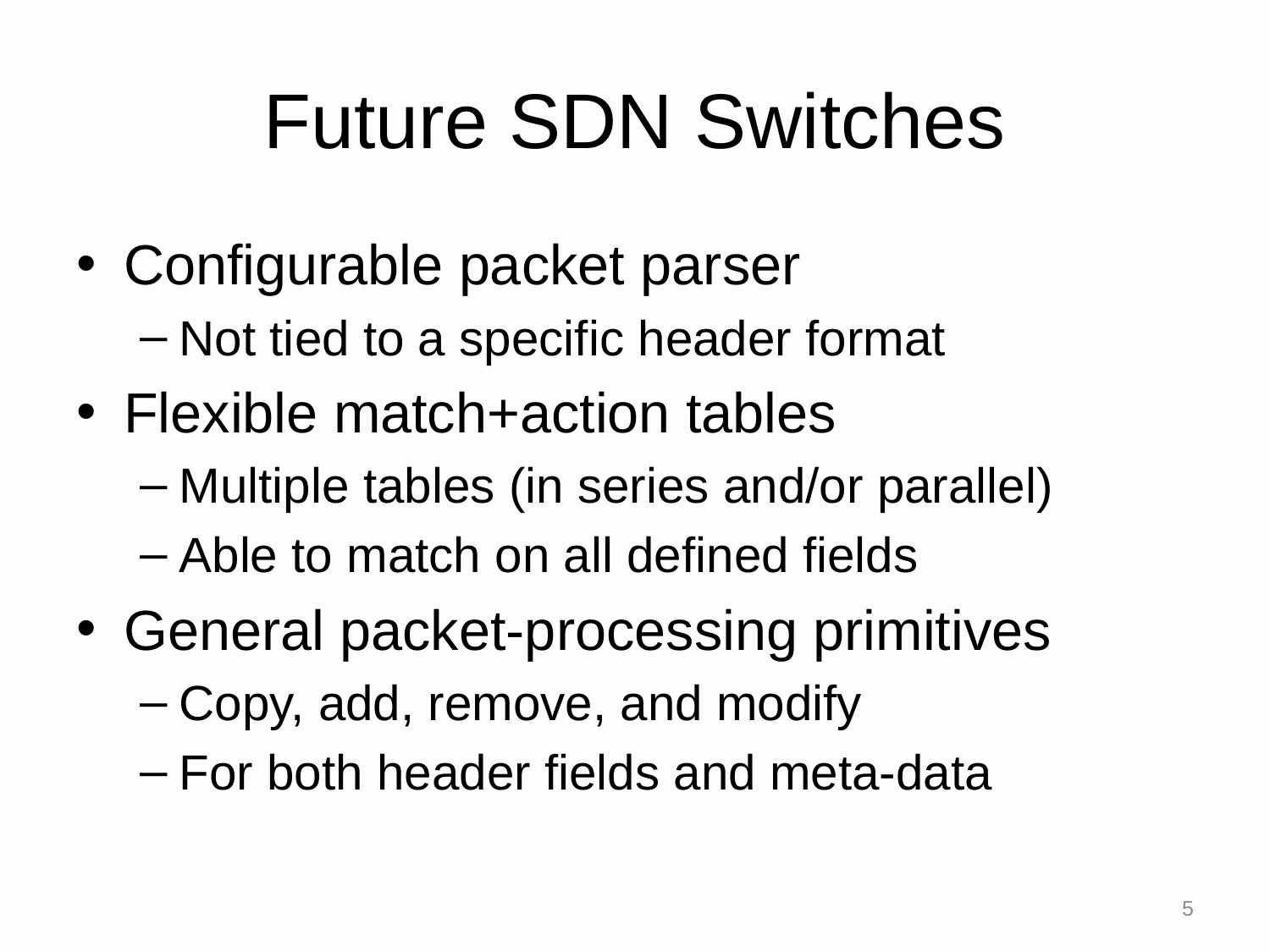

# Future SDN Switches
Configurable packet parser
Not tied to a specific header format
Flexible match+action tables
Multiple tables (in series and/or parallel)
Able to match on all defined fields
General packet-processing primitives
Copy, add, remove, and modify
For both header fields and meta-data

5